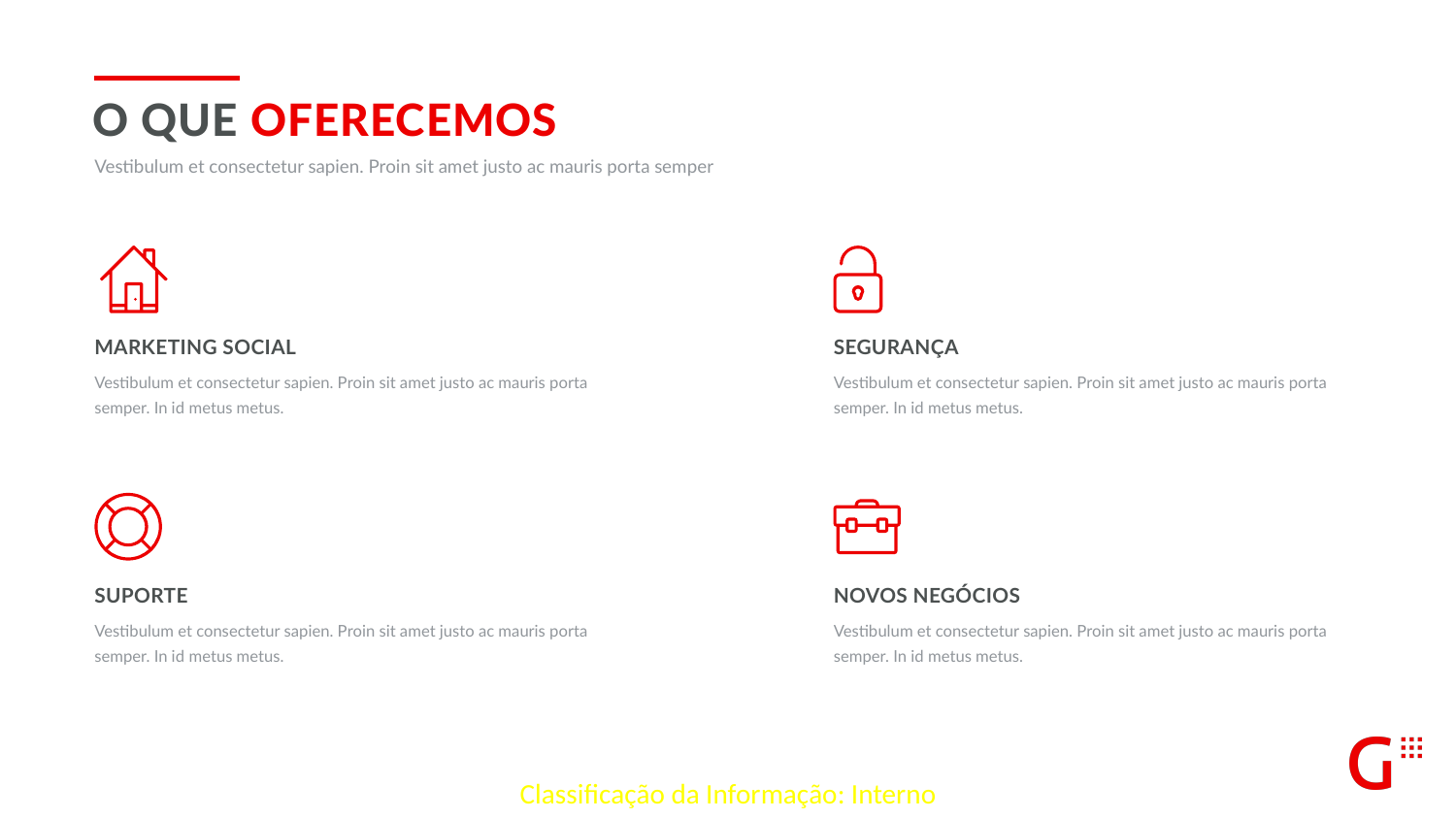

O QUE OFERECEMOS
Vestibulum et consectetur sapien. Proin sit amet justo ac mauris porta semper

MARKETING SOCIAL
Vestibulum et consectetur sapien. Proin sit amet justo ac mauris porta semper. In id metus metus.
SEGURANÇA
Vestibulum et consectetur sapien. Proin sit amet justo ac mauris porta semper. In id metus metus.

SUPORTE
Vestibulum et consectetur sapien. Proin sit amet justo ac mauris porta semper. In id metus metus.
NOVOS NEGÓCIOS
Vestibulum et consectetur sapien. Proin sit amet justo ac mauris porta semper. In id metus metus.